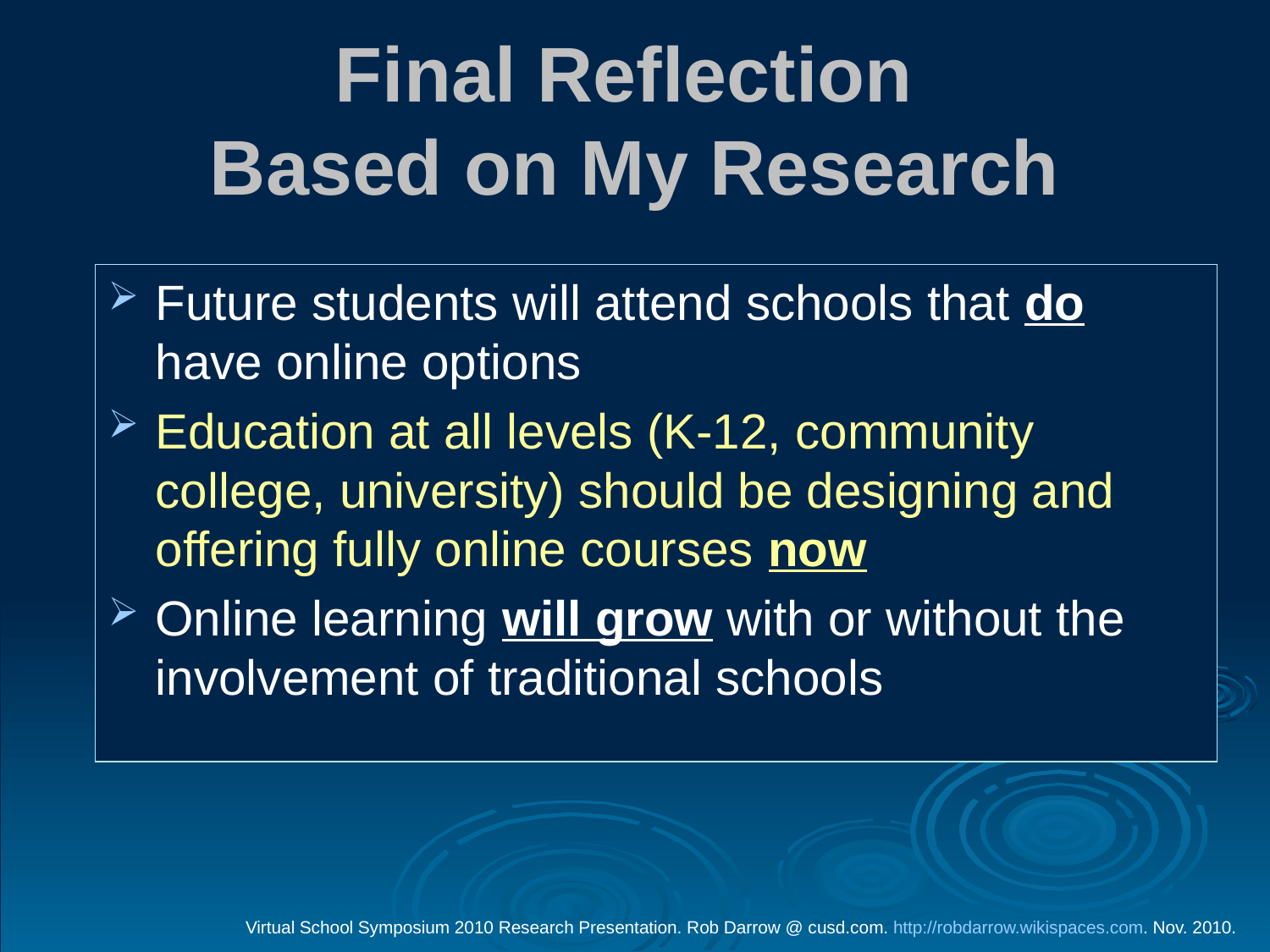

# Final Reflection Based on My Research
Future students will attend schools that do have online options
Education at all levels (K-12, community college, university) should be designing and offering fully online courses now
Online learning will grow with or without the involvement of traditional schools